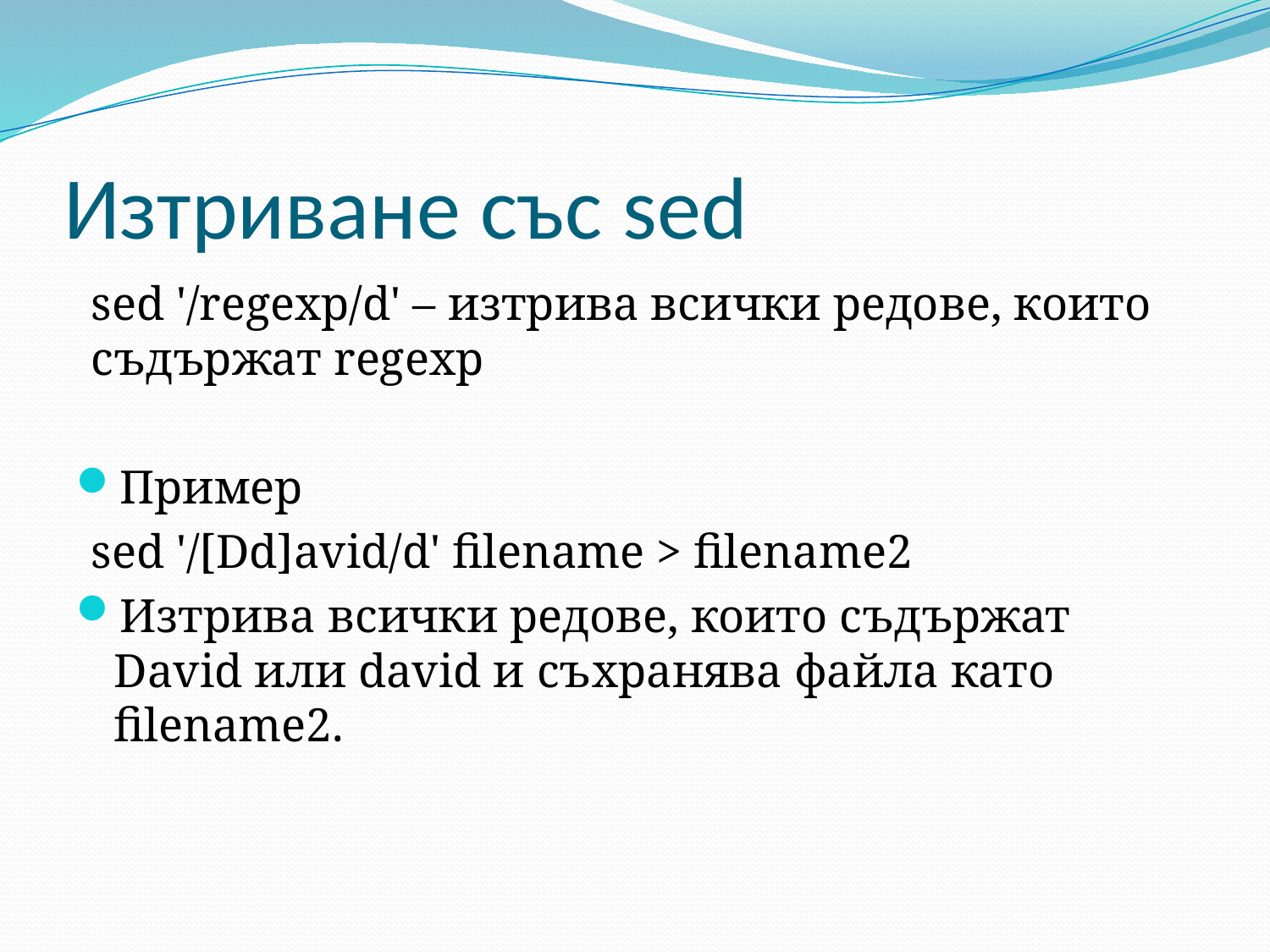

# Изтриване със sed
sed '/regexp/d' – изтрива всички редове, които съдържат regexp

Пример
sed '/[Dd]avid/d' filename > filename2
Изтрива всички редове, които съдържат David или david и съхранява файла като filename2.